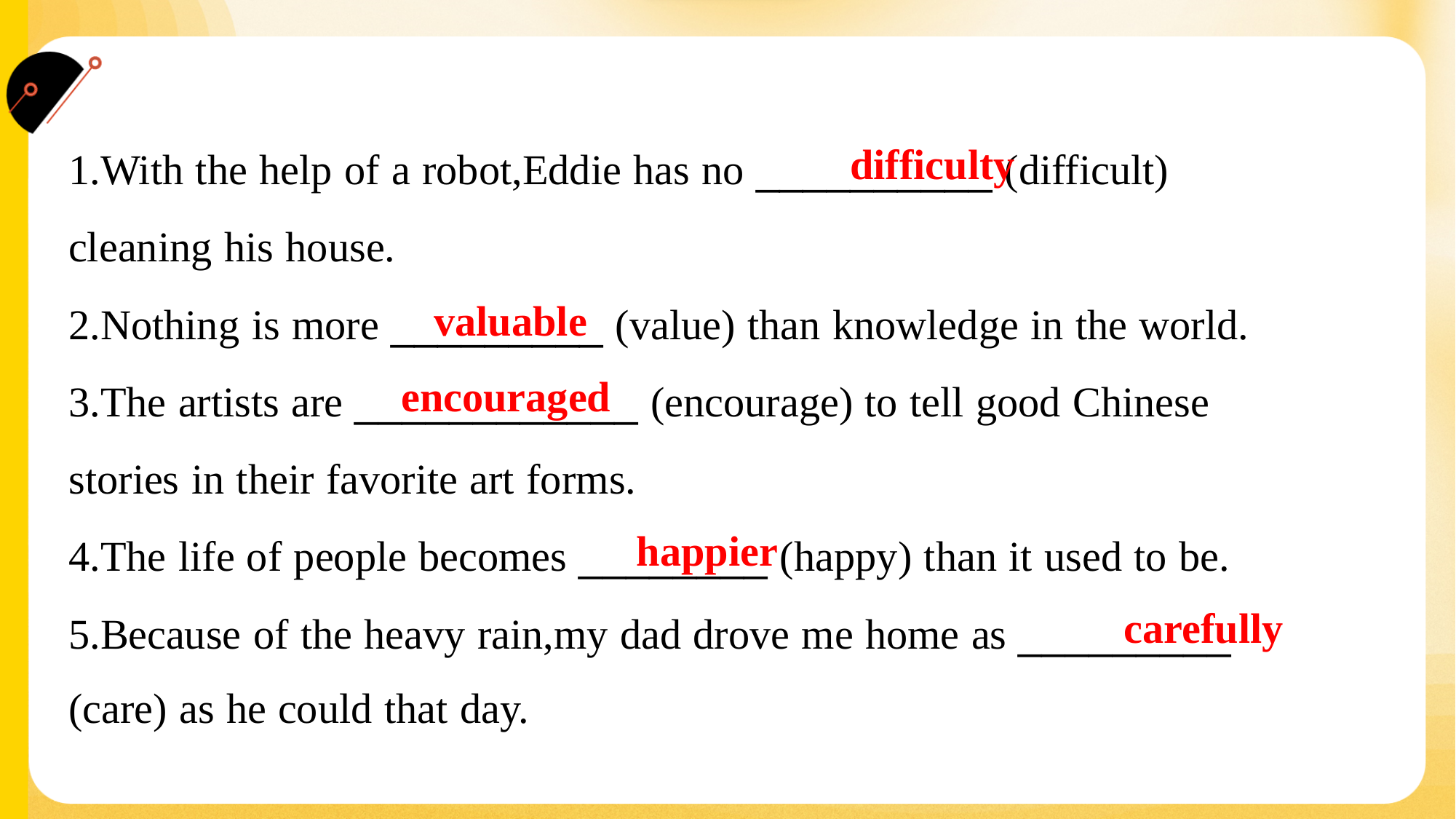

difficulty
1.With the help of a robot,Eddie has no __________ (difficult)
cleaning his house.
2.Nothing is more _________ (value) than knowledge in the world.
3.The artists are ____________ (encourage) to tell good Chinese
stories in their favorite art forms.
4.The life of people becomes ________ (happy) than it used to be.
5.Because of the heavy rain,my dad drove me home as _________
(care) as he could that day.
valuable
encouraged
happier
carefully